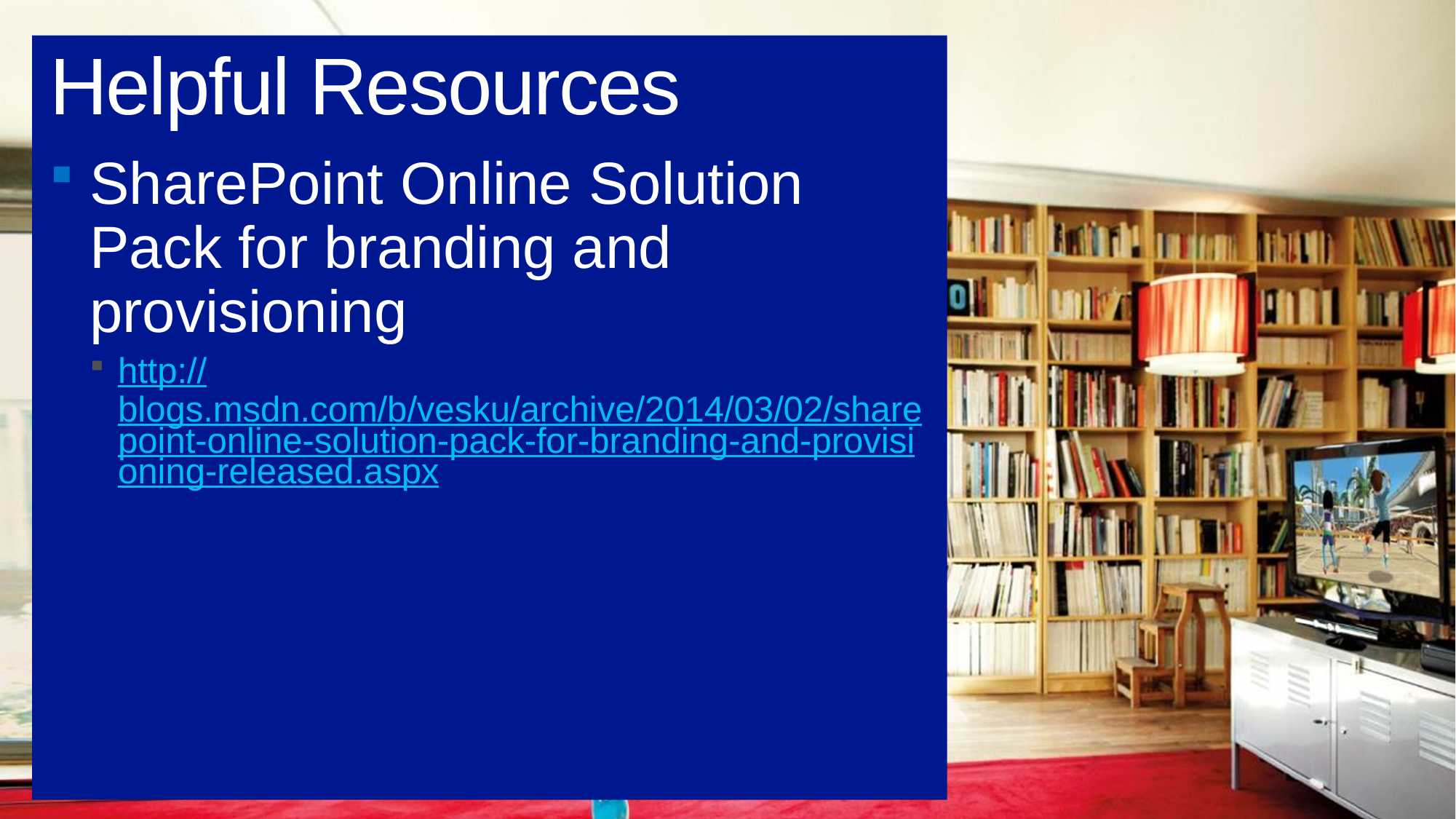

# Helpful Resources

SharePoint Online Solution Pack for branding and provisioning
http://blogs.msdn.com/b/vesku/archive/2014/03/02/sharepoint-online-solution-pack-for-branding-and-provisioning-released.aspx